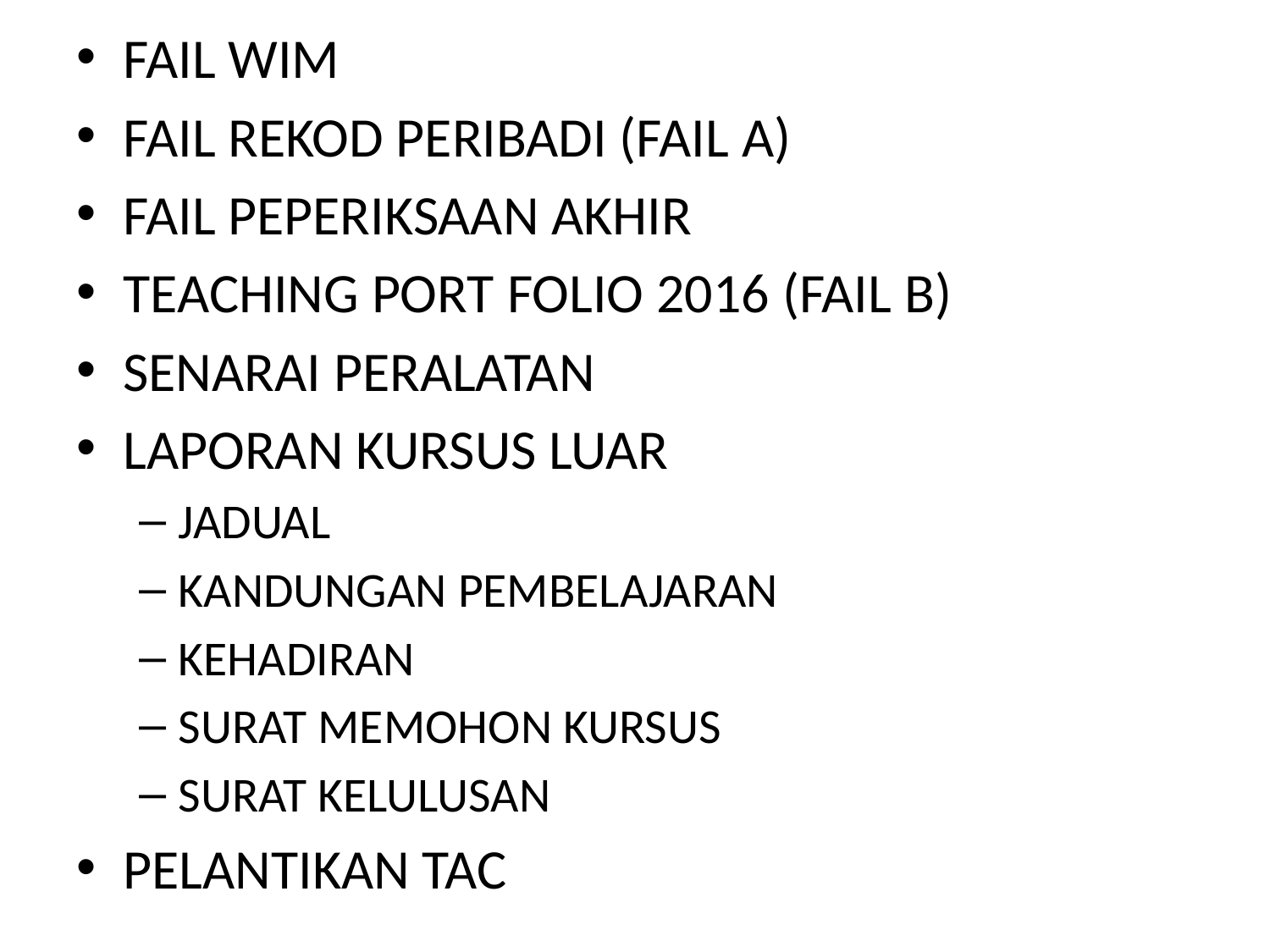

FAIL WIM
FAIL REKOD PERIBADI (FAIL A)
FAIL PEPERIKSAAN AKHIR
TEACHING PORT FOLIO 2016 (FAIL B)
SENARAI PERALATAN
LAPORAN KURSUS LUAR
JADUAL
KANDUNGAN PEMBELAJARAN
KEHADIRAN
SURAT MEMOHON KURSUS
SURAT KELULUSAN
PELANTIKAN TAC